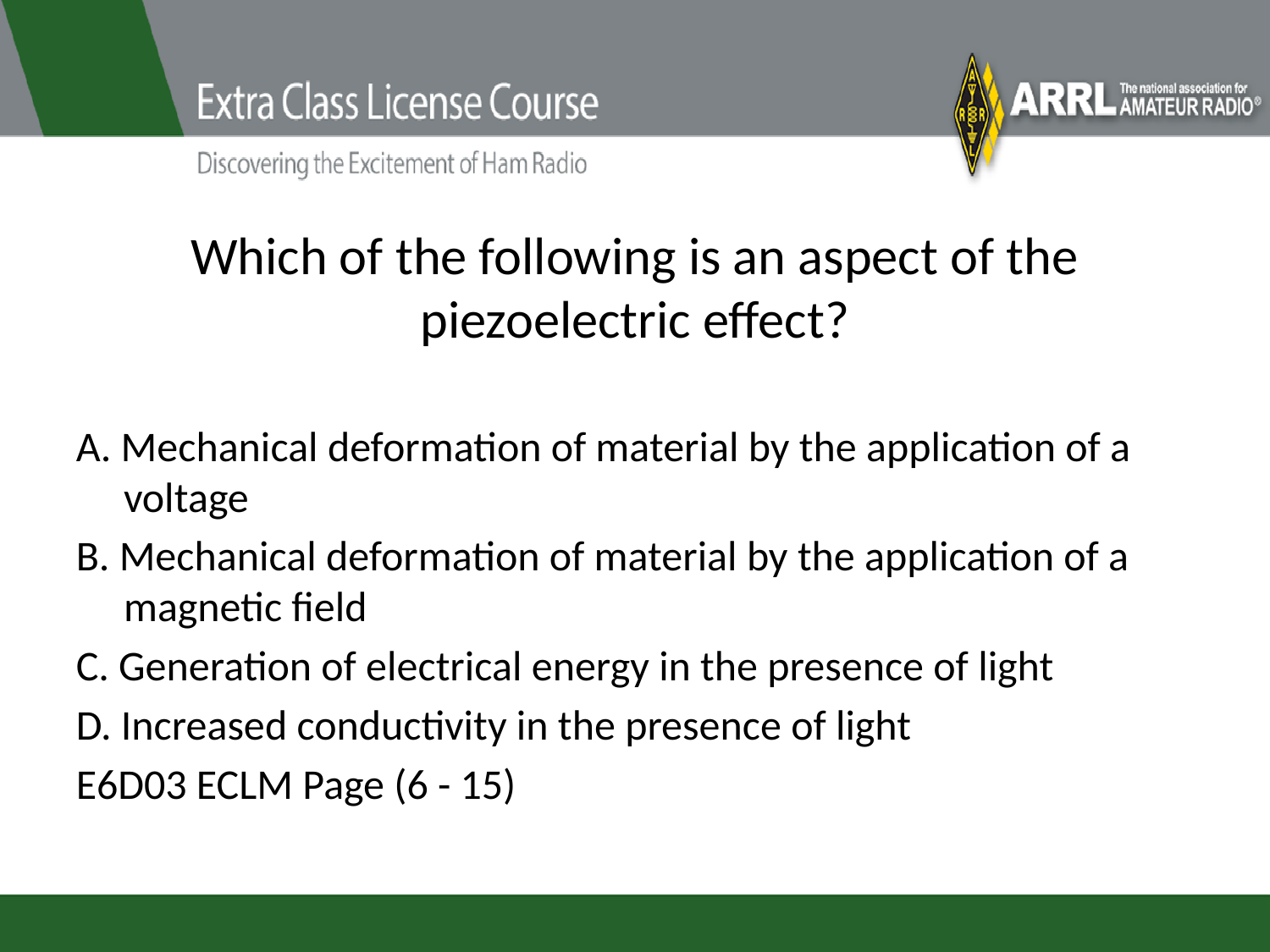

# Which of the following is an aspect of the piezoelectric effect?
A. Mechanical deformation of material by the application of a voltage
B. Mechanical deformation of material by the application of a magnetic field
C. Generation of electrical energy in the presence of light
D. Increased conductivity in the presence of light
E6D03 ECLM Page (6 - 15)